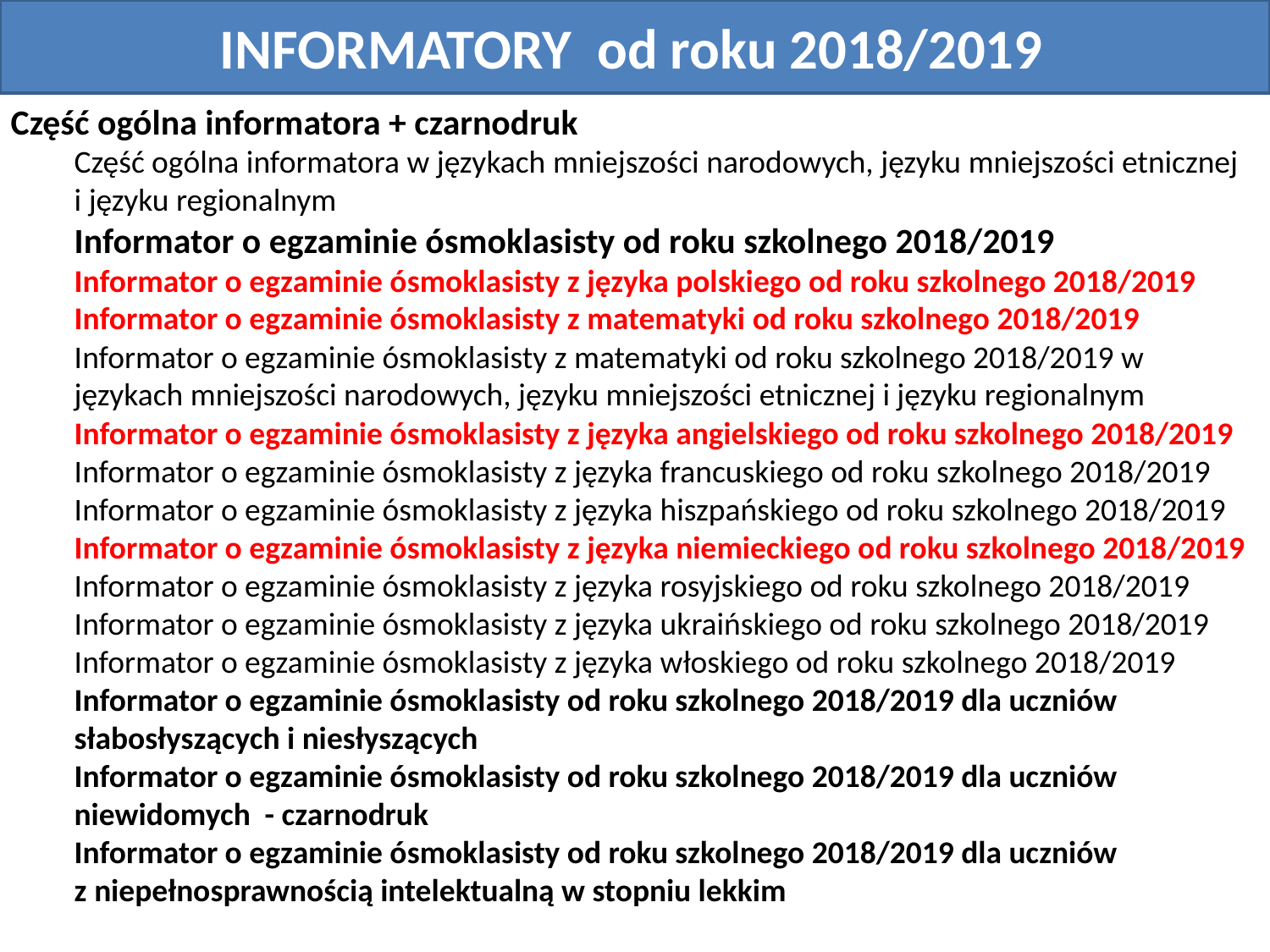

INFORMATORY  od roku 2018/2019
Część ogólna informatora + czarnodruk
Część ogólna informatora w językach mniejszości narodowych, języku mniejszości etnicznej  i języku regionalnym
Informator o egzaminie ósmoklasisty od roku szkolnego 2018/2019
Informator o egzaminie ósmoklasisty z języka polskiego od roku szkolnego 2018/2019
Informator o egzaminie ósmoklasisty z matematyki od roku szkolnego 2018/2019
Informator o egzaminie ósmoklasisty z matematyki od roku szkolnego 2018/2019 w językach mniejszości narodowych, języku mniejszości etnicznej i języku regionalnym
Informator o egzaminie ósmoklasisty z języka angielskiego od roku szkolnego 2018/2019
Informator o egzaminie ósmoklasisty z języka francuskiego od roku szkolnego 2018/2019
Informator o egzaminie ósmoklasisty z języka hiszpańskiego od roku szkolnego 2018/2019
Informator o egzaminie ósmoklasisty z języka niemieckiego od roku szkolnego 2018/2019
Informator o egzaminie ósmoklasisty z języka rosyjskiego od roku szkolnego 2018/2019
Informator o egzaminie ósmoklasisty z języka ukraińskiego od roku szkolnego 2018/2019
Informator o egzaminie ósmoklasisty z języka włoskiego od roku szkolnego 2018/2019
Informator o egzaminie ósmoklasisty od roku szkolnego 2018/2019 dla uczniów słabosłyszących i niesłyszących
Informator o egzaminie ósmoklasisty od roku szkolnego 2018/2019 dla uczniów niewidomych  - czarnodruk
Informator o egzaminie ósmoklasisty od roku szkolnego 2018/2019 dla uczniów z niepełnosprawnością intelektualną w stopniu lekkim